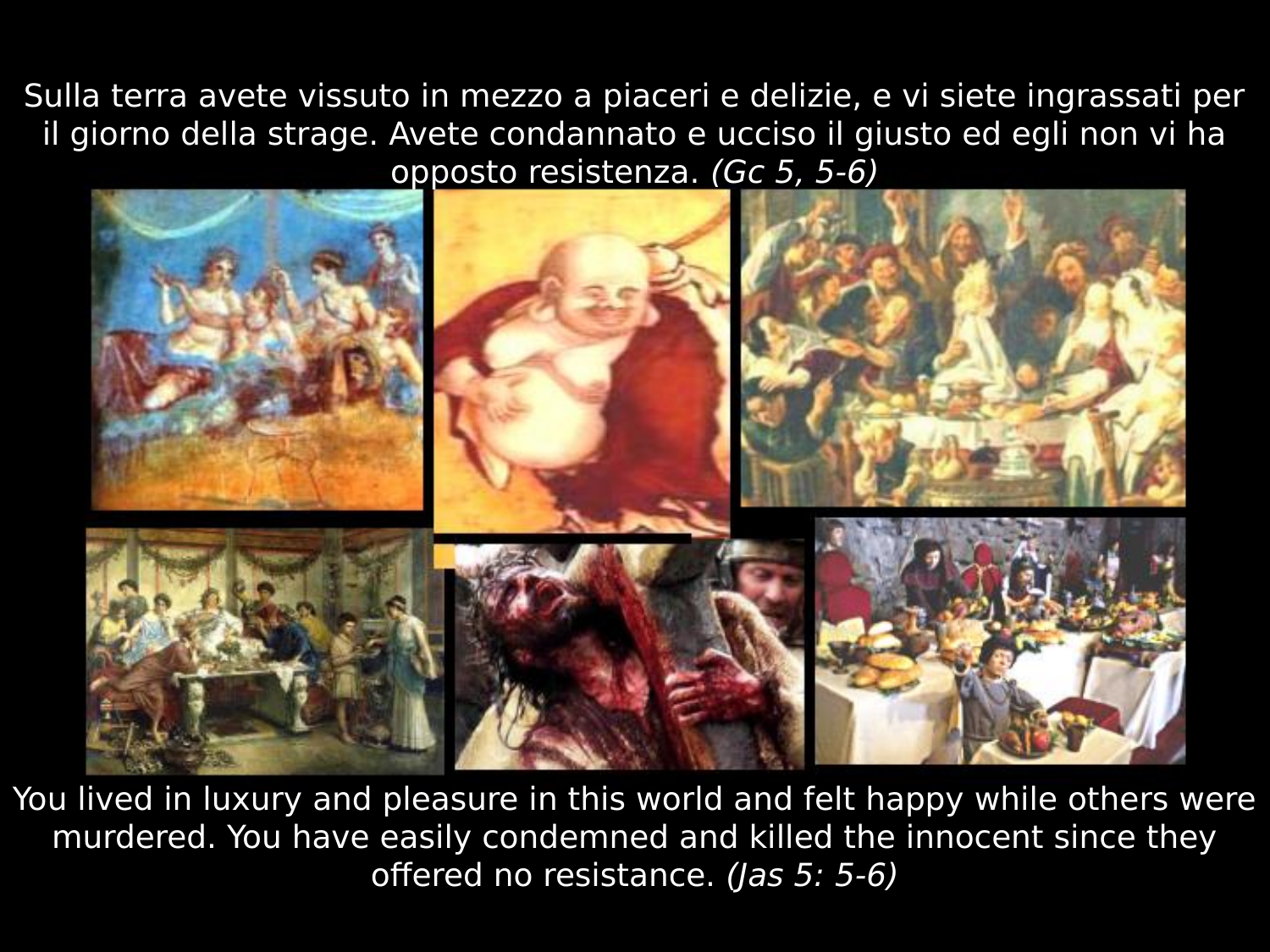

# Sulla terra avete vissuto in mezzo a piaceri e delizie, e vi siete ingrassati per il giorno della strage. Avete condannato e ucciso il giusto ed egli non vi ha opposto resistenza. (Gc 5, 5-6)
You lived in luxury and pleasure in this world and felt happy while others were murdered. You have easily condemned and killed the innocent since they offered no resistance. (Jas 5: 5-6)